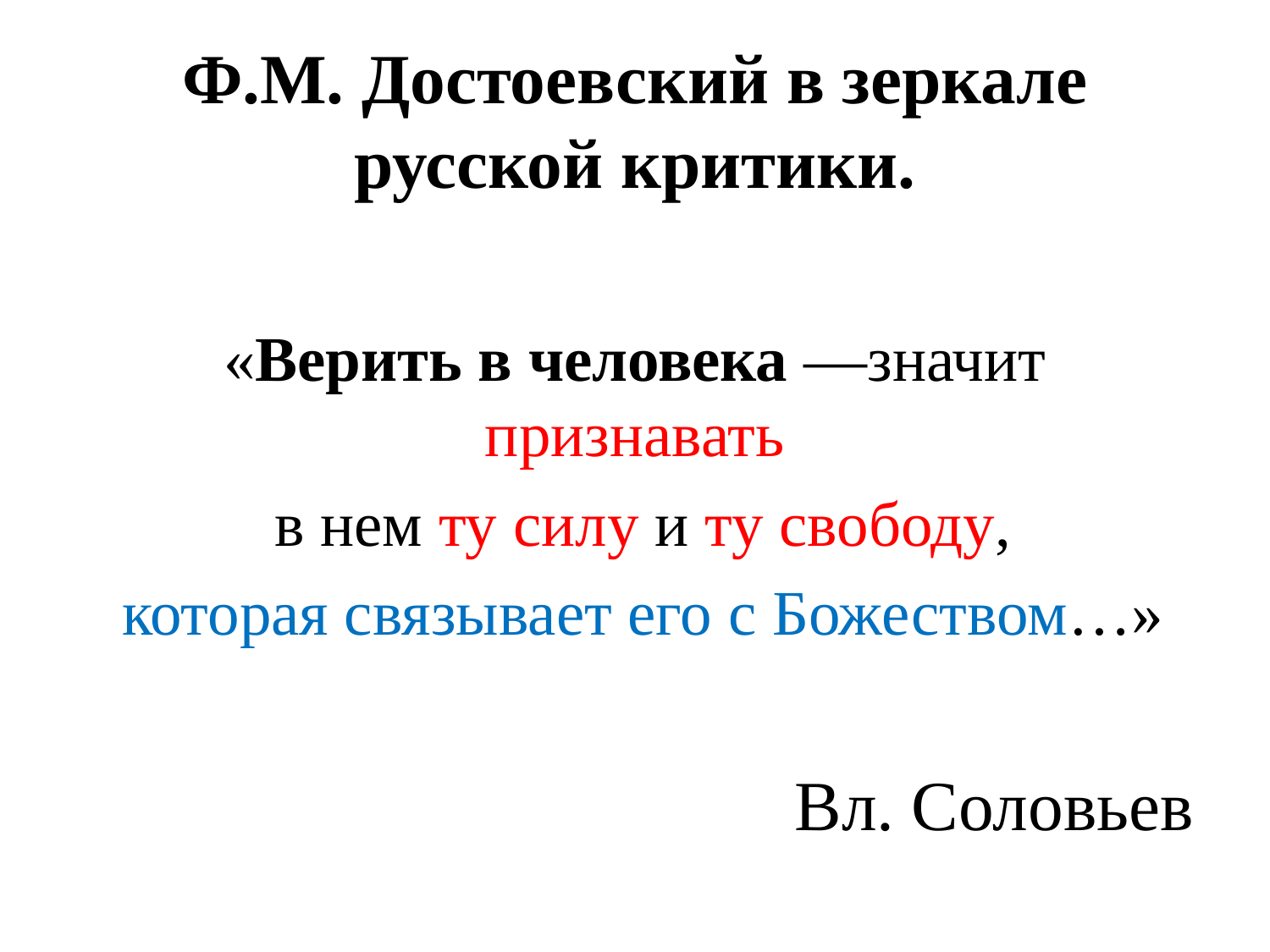

# Ф.М. Достоевский в зеркале русской критики.

«Верить в человека —значит признавать
 в нем ту силу и ту свободу,
 которая связывает его с Божеством…»

Вл. Соловьев